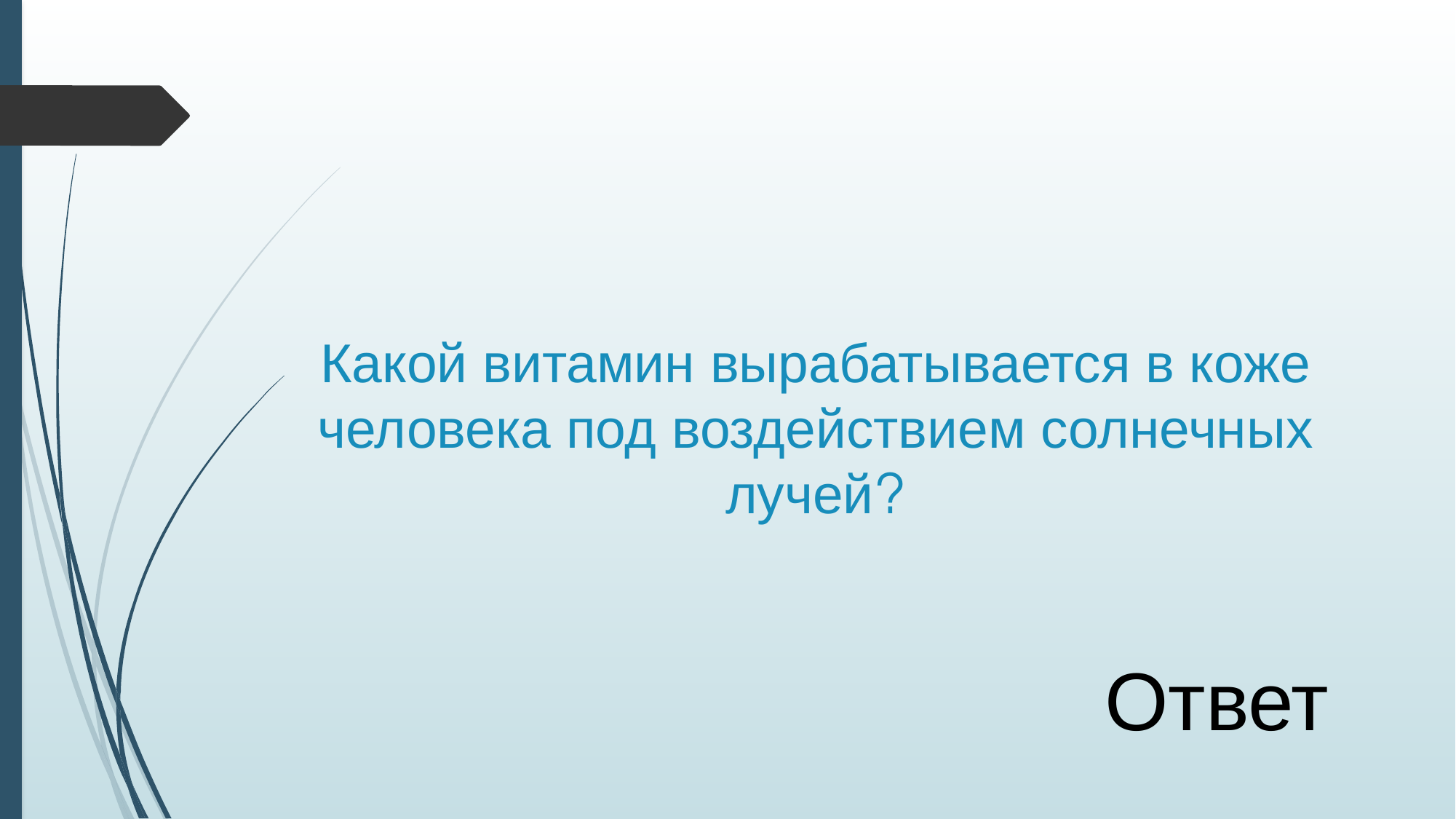

# Какой витамин вырабатывается в коже человека под воздействием солнечных лучей?
Ответ